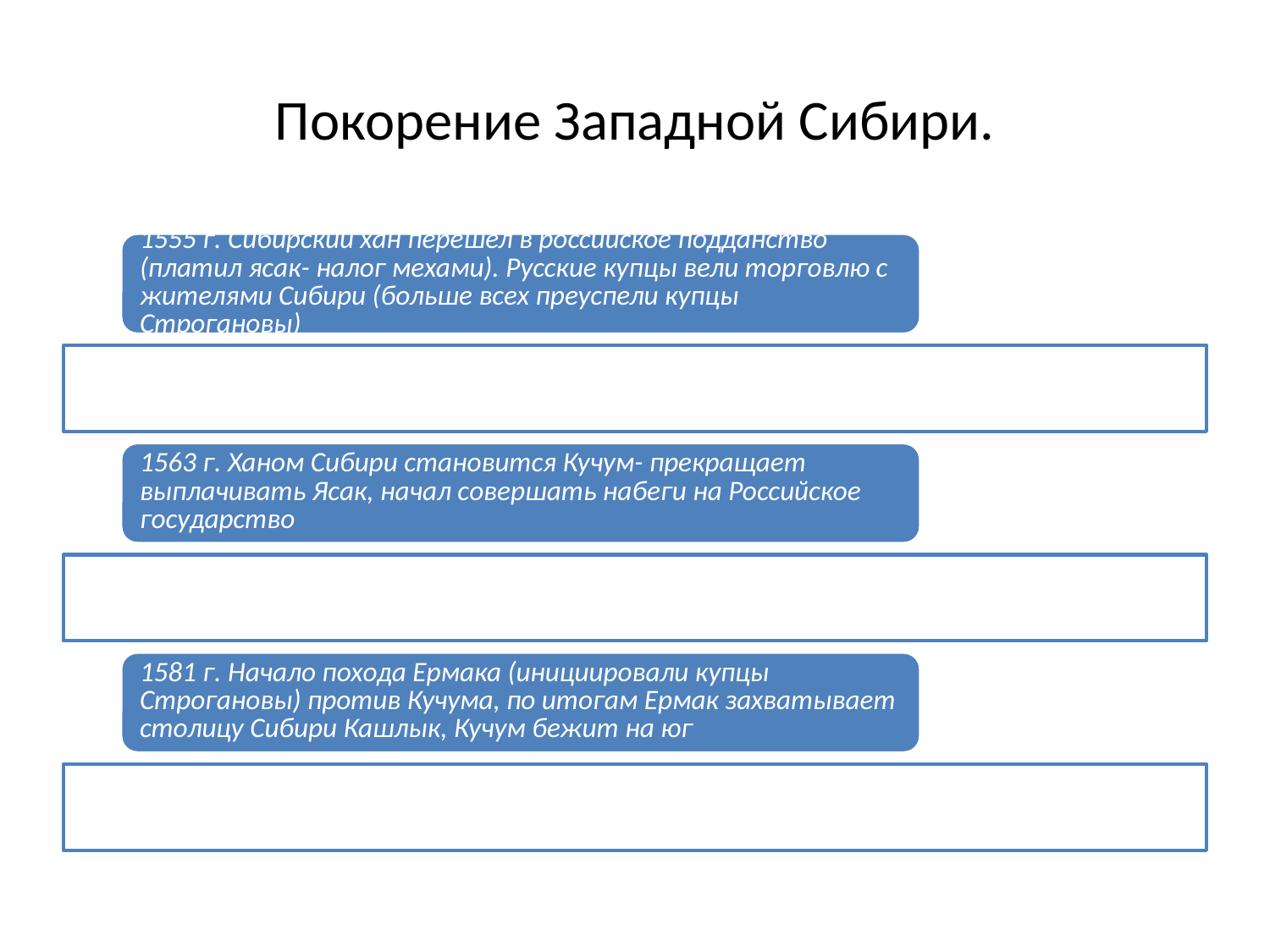

# Покорение Западной Сибири.
1555 г. Сибирский хан перешел в российское подданство (платил ясак- налог мехами). Русские купцы вели торговлю с жителями Сибири (больше всех преуспели купцы Строгановы)
1563 г. Ханом Сибири становится Кучум- прекращает выплачивать Ясак, начал совершать набеги на Российское государство
1581 г. Начало похода Ермака (инициировали купцы Строгановы) против Кучума, по итогам Ермак захватывает столицу Сибири Кашлык, Кучум бежит на юг